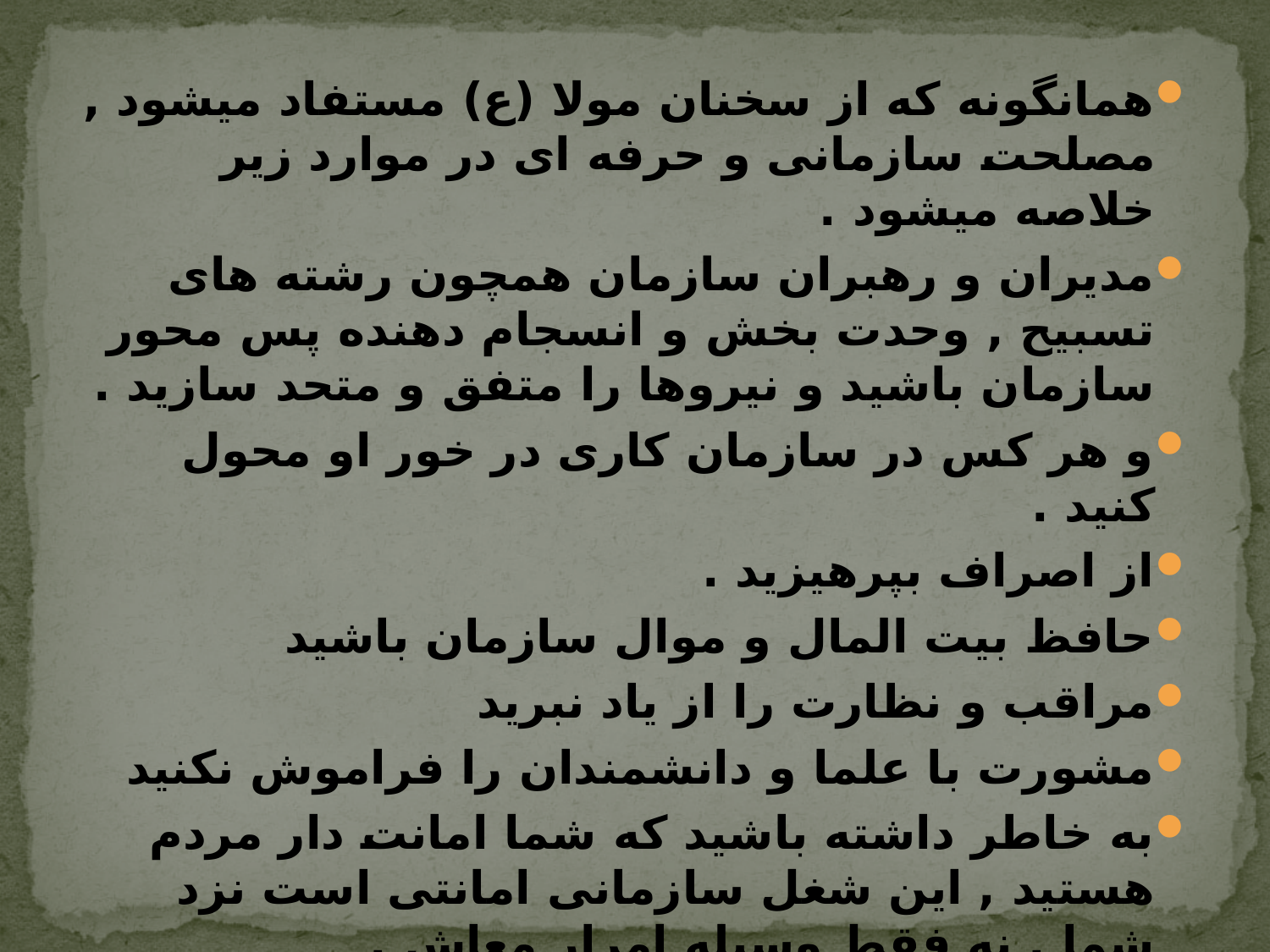

همانگونه که از سخنان مولا (ع) مستفاد میشود , مصلحت سازمانی و حرفه ای در موارد زیر خلاصه میشود .
مدیران و رهبران سازمان همچون رشته های تسبیح , وحدت بخش و انسجام دهنده پس محور سازمان باشید و نیروها را متفق و متحد سازید .
و هر کس در سازمان کاری در خور او محول کنید .
از اصراف بپرهیزید .
حافظ بیت المال و موال سازمان باشید
مراقب و نظارت را از یاد نبرید
مشورت با علما و دانشمندان را فراموش نکنید
به خاطر داشته باشید که شما امانت دار مردم هستید , این شغل سازمانی امانتی است نزد شما , نه فقط وسیله امرار معاش .